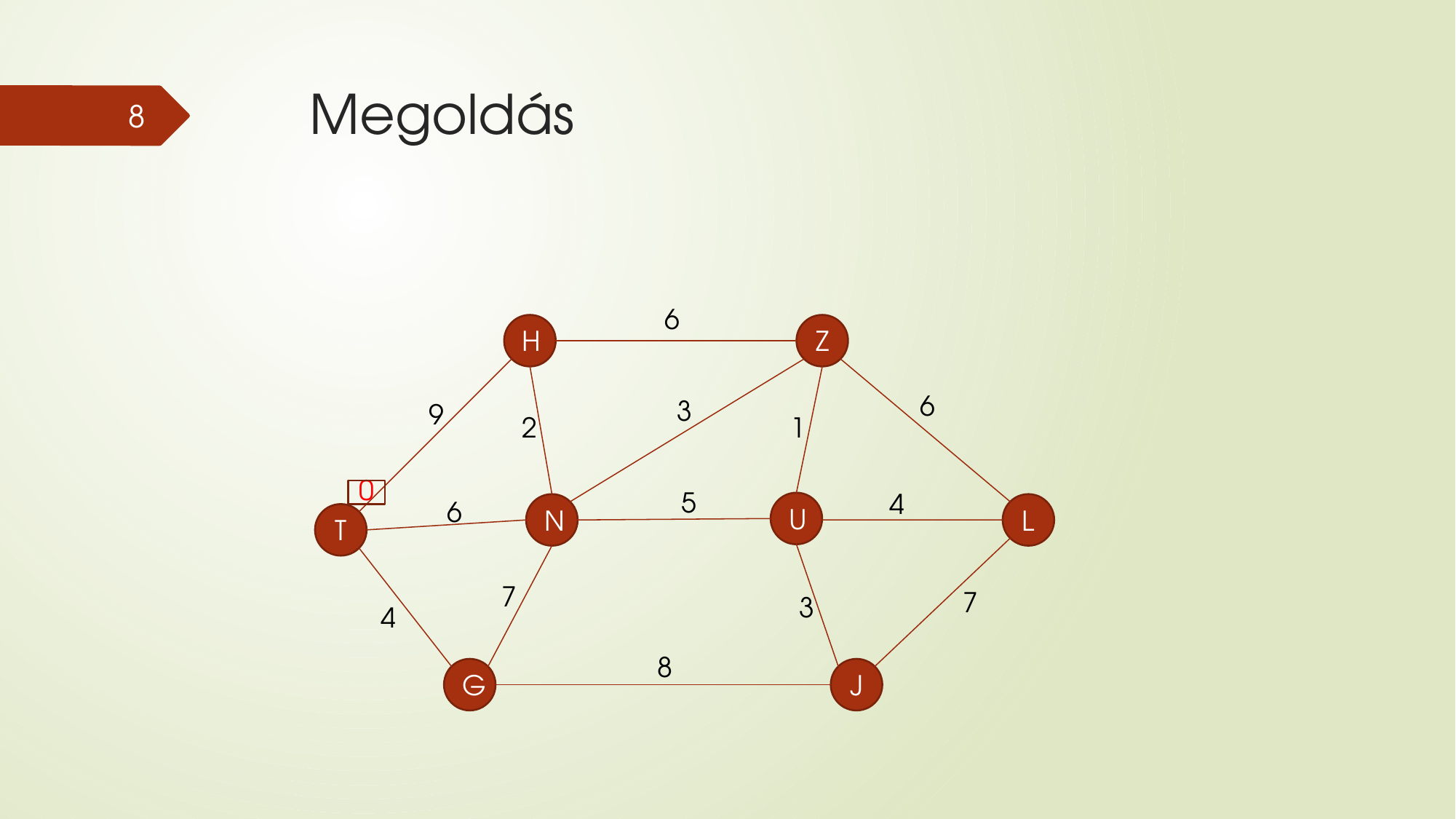

# Megoldás
8

6
H
Z
6
3
9
1
2
0
5

4
6
U
N
L
T
7
7
3
4

8
G
J